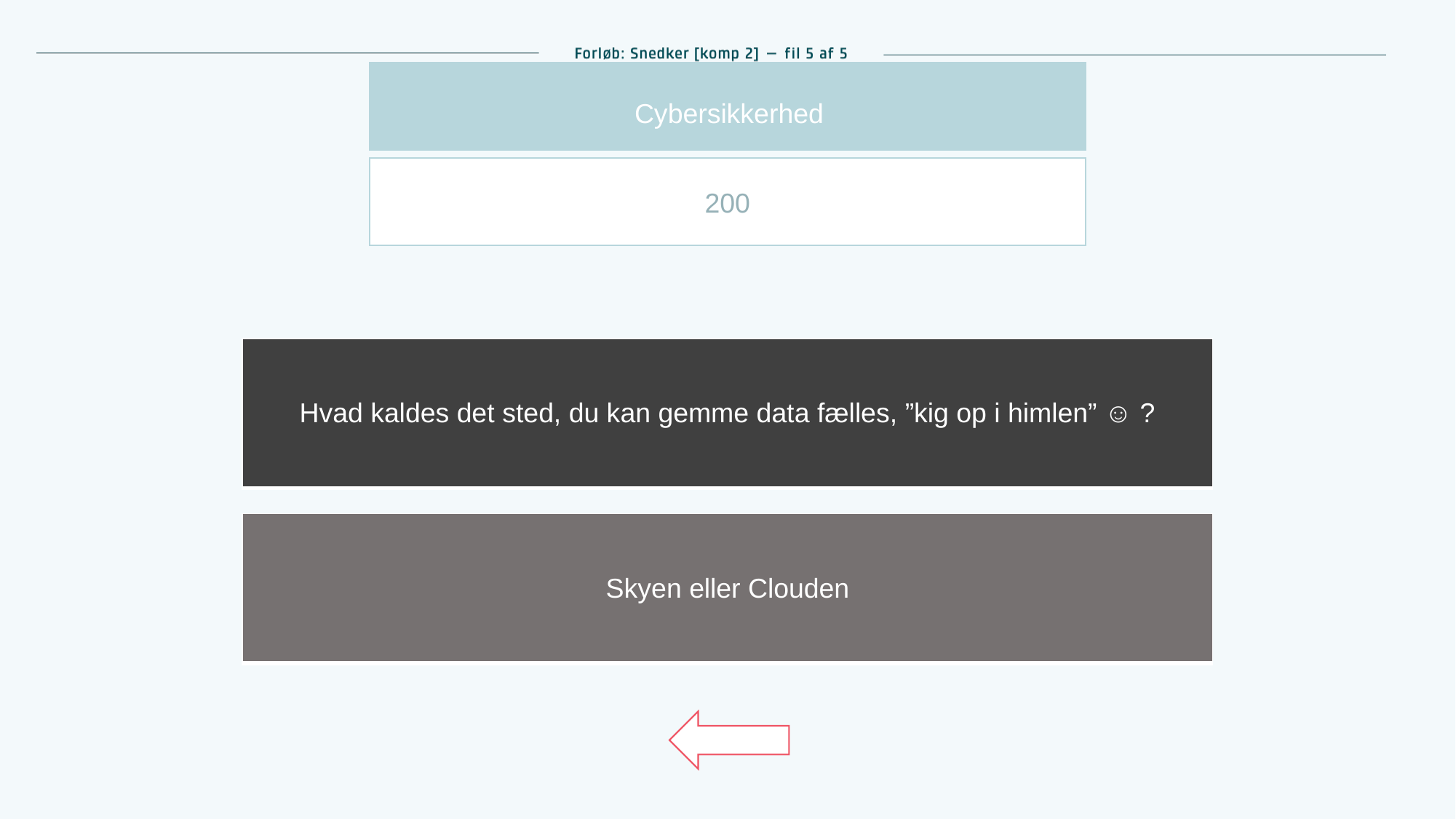

Cybersikkerhed

200
| Hvad kaldes det sted, du kan gemme data fælles, ”kig op i himlen” ☺ ? |
| --- |
| Skyen eller Clouden |
| --- |